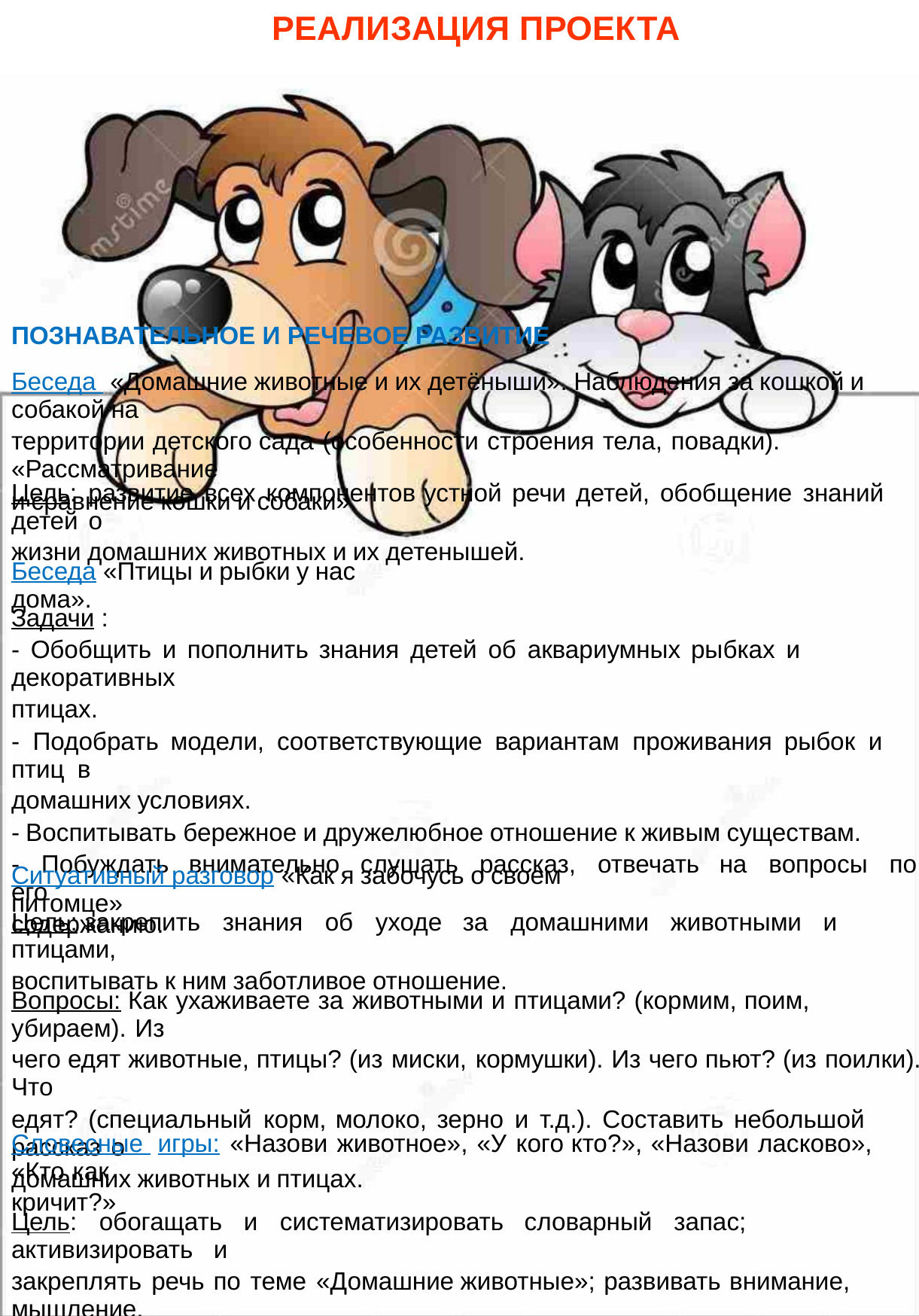

РЕАЛИЗАЦИЯ ПРОЕКТА
ПОЗНАВАТЕЛЬНОЕ И РЕЧЕВОЕ РАЗВИТИЕ
Беседа  «Домашние животные и их детёныши». Наблюдения за кошкой и собакой на
территории детского сада (особенности строения тела, повадки). «Рассматривание
и сравнение кошки и собаки».
Цель: развитие всех компонентов устной речи детей, обобщение знаний детей о
жизни домашних животных и их детенышей.
Беседа «Птицы и рыбки у нас дома».
Задачи :
- Обобщить и пополнить знания детей об аквариумных рыбках и декоративных
птицах.
- Подобрать модели, соответствующие вариантам проживания рыбок и птиц в
домашних условиях.
- Воспитывать бережное и дружелюбное отношение к живым существам.
- Побуждать внимательно слушать рассказ, отвечать на вопросы по его
содержанию.
Ситуативный разговор «Как я забочусь о своем питомце»
Цель: закрепить знания об уходе за домашними животными и птицами,
воспитывать к ним заботливое отношение.
Вопросы: Как ухаживаете за животными и птицами? (кормим, поим, убираем). Из
чего едят животные, птицы? (из миски, кормушки). Из чего пьют? (из поилки). Что
едят? (специальный корм, молоко, зерно и т.д.). Составить небольшой рассказ о
домашних животных и птицах.
Словесные  игры: «Назови животное», «У кого кто?», «Назови ласково», «Кто как
кричит?»
Цель: обогащать и систематизировать словарный запас; активизировать и
закреплять речь по теме «Домашние животные»; развивать внимание, мышление,
память, зрительное восприятие.